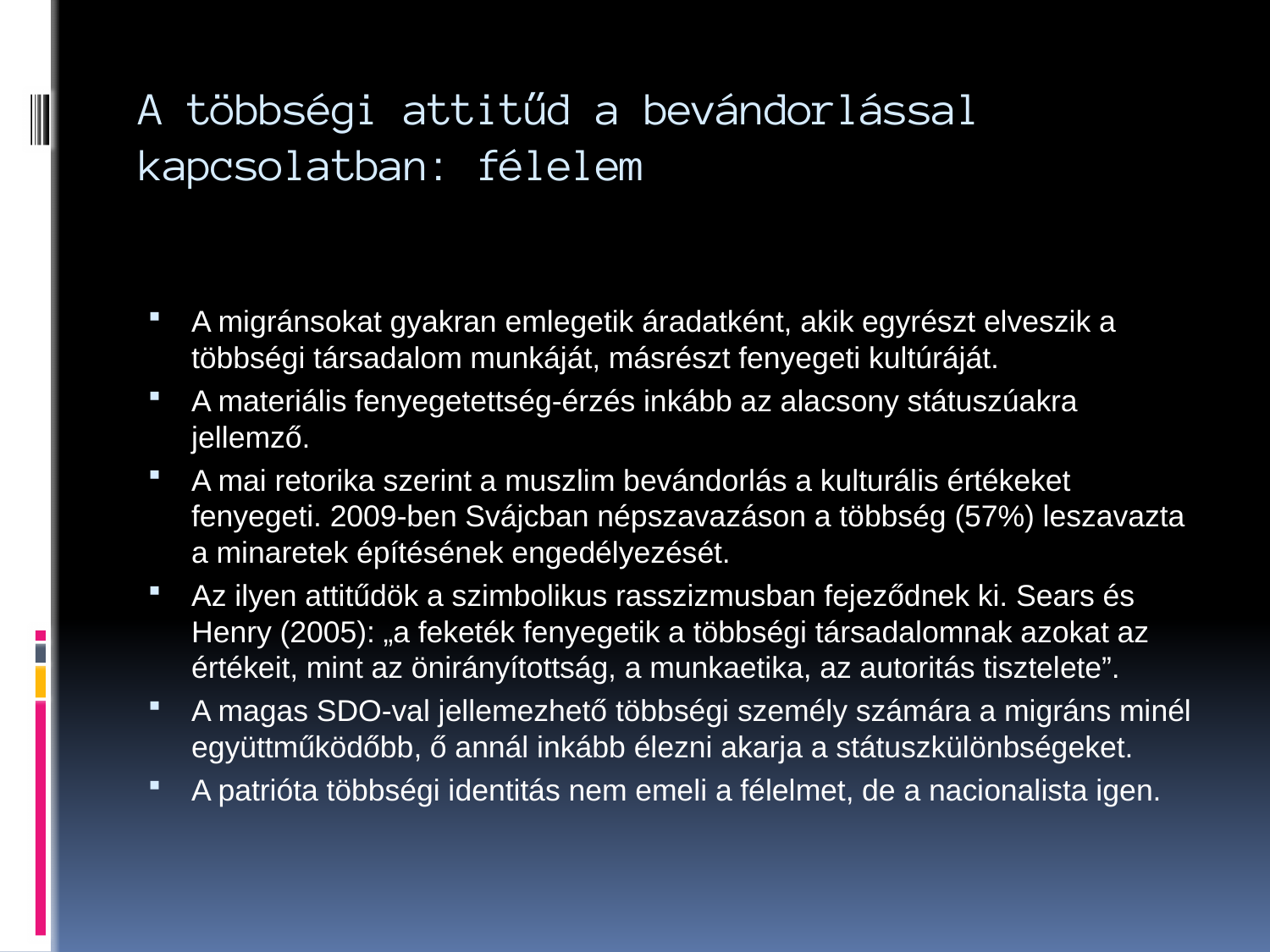

# A többségi attitűd a bevándorlással kapcsolatban: félelem
A migránsokat gyakran emlegetik áradatként, akik egyrészt elveszik a többségi társadalom munkáját, másrészt fenyegeti kultúráját.
A materiális fenyegetettség-érzés inkább az alacsony státuszúakra jellemző.
A mai retorika szerint a muszlim bevándorlás a kulturális értékeket fenyegeti. 2009-ben Svájcban népszavazáson a többség (57%) leszavazta a minaretek építésének engedélyezését.
Az ilyen attitűdök a szimbolikus rasszizmusban fejeződnek ki. Sears és Henry (2005): „a feketék fenyegetik a többségi társadalomnak azokat az értékeit, mint az önirányítottság, a munkaetika, az autoritás tisztelete”.
A magas SDO-val jellemezhető többségi személy számára a migráns minél együttműködőbb, ő annál inkább élezni akarja a státuszkülönbségeket.
A patrióta többségi identitás nem emeli a félelmet, de a nacionalista igen.